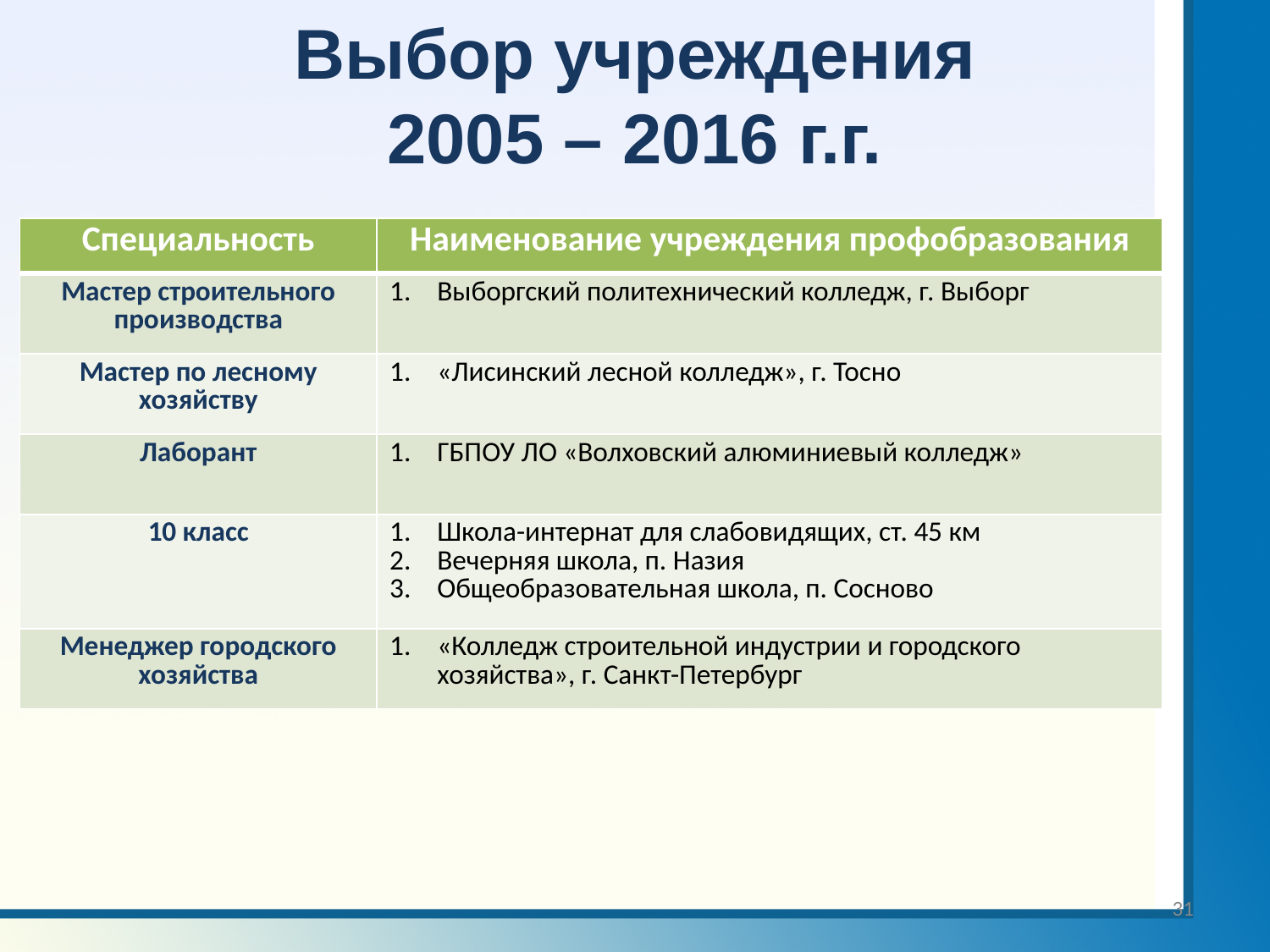

# Выбор учреждения 2005 – 2016 г.г.
| Специальность | Наименование учреждения профобразования |
| --- | --- |
| Мастер строительного производства | Выборгский политехнический колледж, г. Выборг |
| Мастер по лесному хозяйству | «Лисинский лесной колледж», г. Тосно |
| Лаборант | ГБПОУ ЛО «Волховский алюминиевый колледж» |
| 10 класс | Школа-интернат для слабовидящих, ст. 45 км Вечерняя школа, п. Назия Общеобразовательная школа, п. Сосново |
| Менеджер городского хозяйства | «Колледж строительной индустрии и городского хозяйства», г. Санкт-Петербург |
31